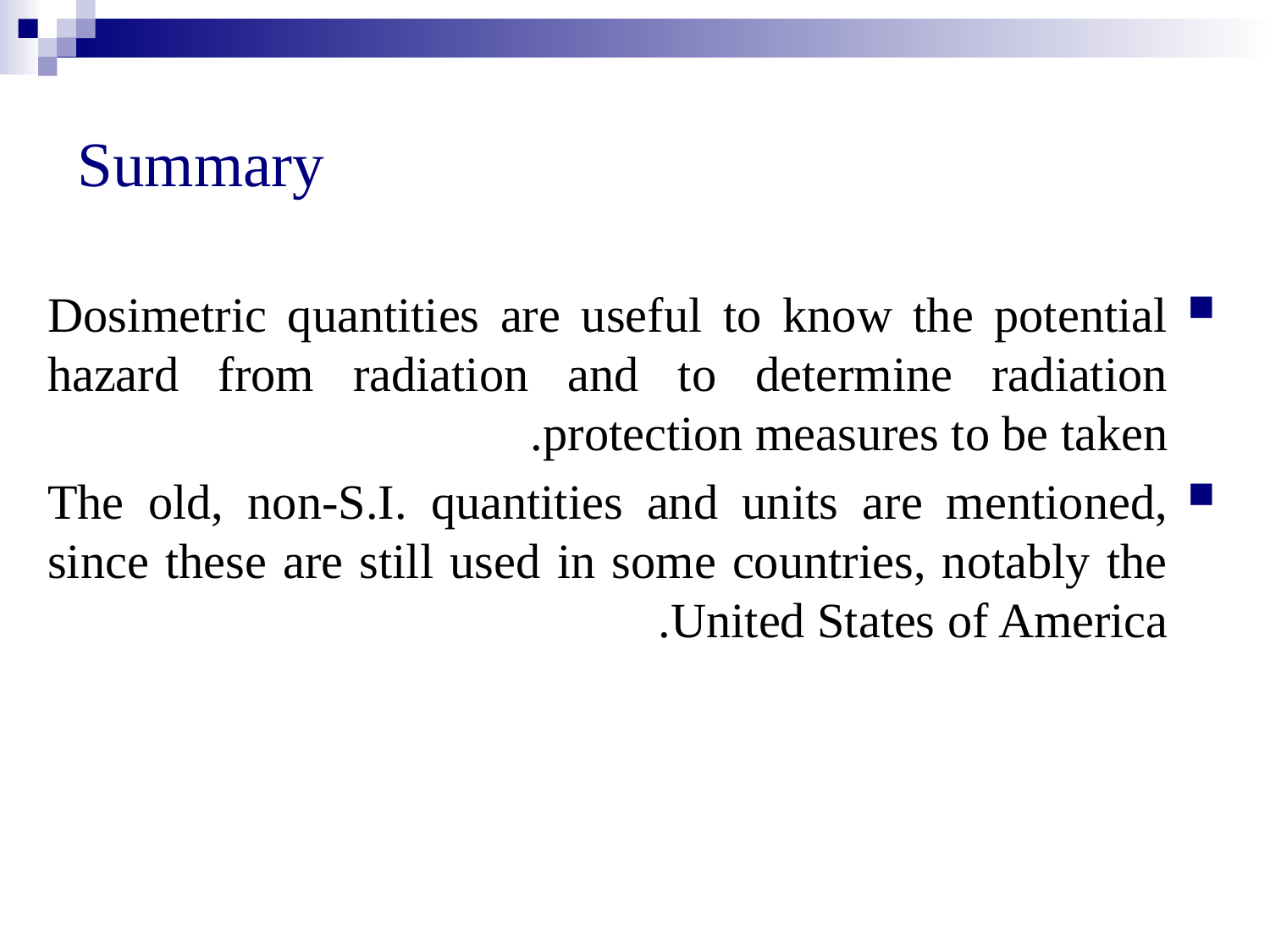

# Summary
Dosimetric quantities are useful to know the potential hazard from radiation and to determine radiation protection measures to be taken.
The old, non-S.I. quantities and units are mentioned, since these are still used in some countries, notably the United States of America.